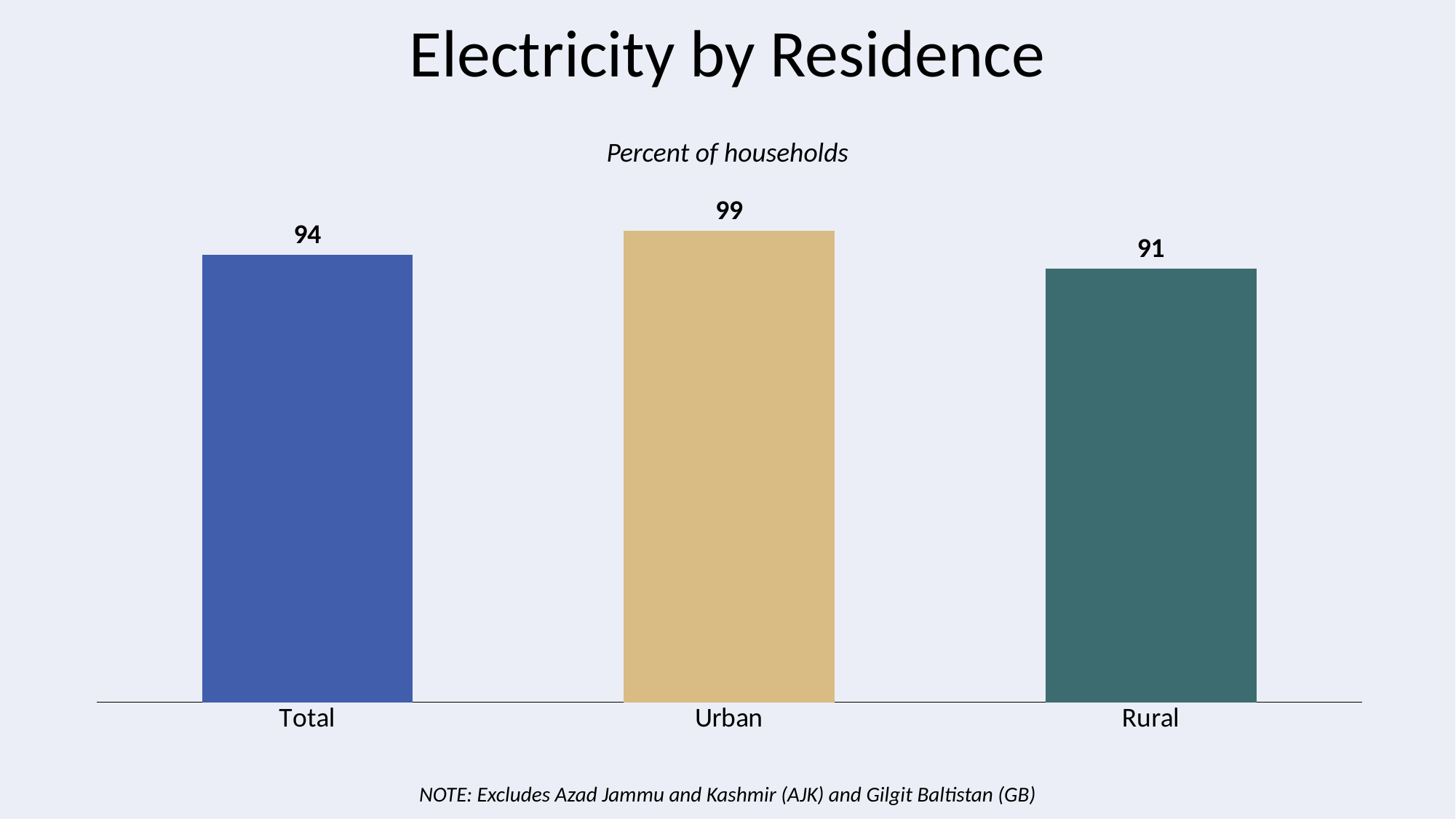

# Electricity by Residence
Percent of households

### Chart

| Category | Series 1 |
|---|---|
| Total | 94.0 |
| Urban | 99.0 |
| Rural | 91.0 |
NOTE: Excludes Azad Jammu and Kashmir (AJK) and Gilgit Baltistan (GB)